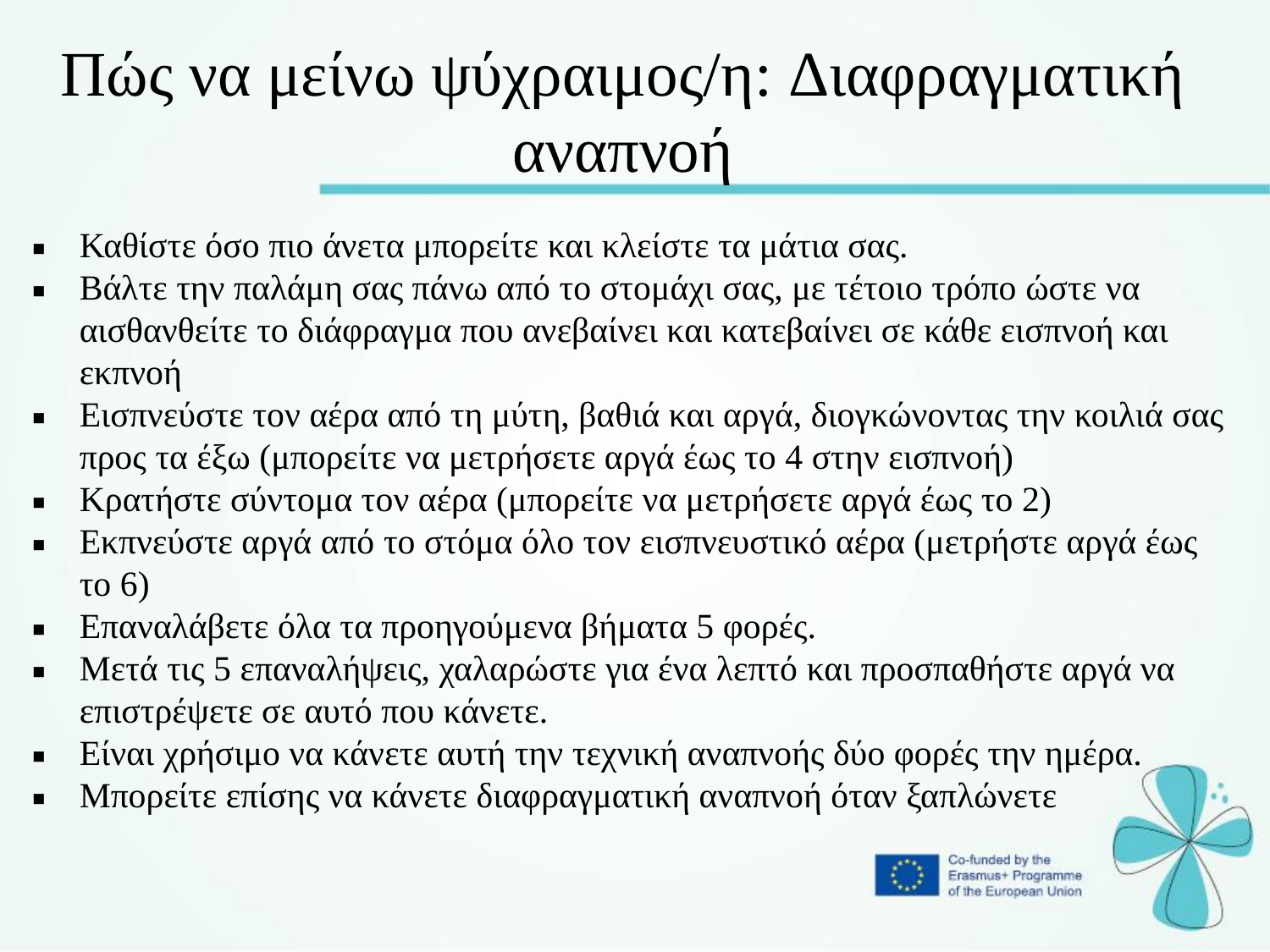

Πώς να μείνω ψύχραιμος/η: Διαφραγματική αναπνοή
Καθίστε όσο πιο άνετα μπορείτε και κλείστε τα μάτια σας.
Βάλτε την παλάμη σας πάνω από το στομάχι σας, με τέτοιο τρόπο ώστε να αισθανθείτε το διάφραγμα που ανεβαίνει και κατεβαίνει σε κάθε εισπνοή και εκπνοή
Εισπνεύστε τον αέρα από τη μύτη, βαθιά και αργά, διογκώνοντας την κοιλιά σας προς τα έξω (μπορείτε να μετρήσετε αργά έως το 4 στην εισπνοή)
Κρατήστε σύντομα τον αέρα (μπορείτε να μετρήσετε αργά έως το 2)
Εκπνεύστε αργά από το στόμα όλο τον εισπνευστικό αέρα (μετρήστε αργά έως το 6)
Επαναλάβετε όλα τα προηγούμενα βήματα 5 φορές.
Μετά τις 5 επαναλήψεις, χαλαρώστε για ένα λεπτό και προσπαθήστε αργά να επιστρέψετε σε αυτό που κάνετε.
Είναι χρήσιμο να κάνετε αυτή την τεχνική αναπνοής δύο φορές την ημέρα.
Μπορείτε επίσης να κάνετε διαφραγματική αναπνοή όταν ξαπλώνετε